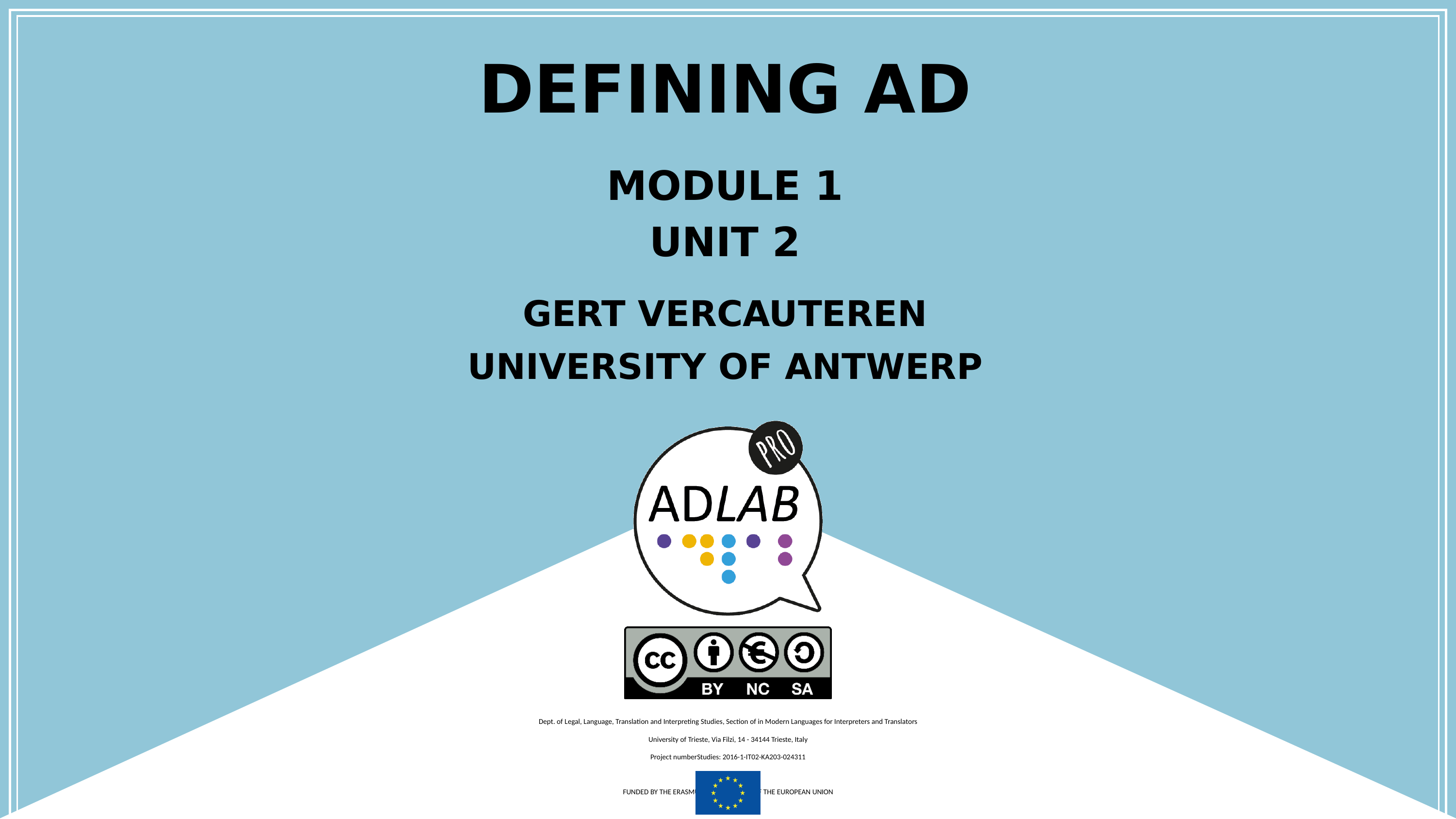

# DEFINING AD
MODULE 1
UNIT 2
GERT VERCAUTEREN
UNIVERSITY OF ANTWERP